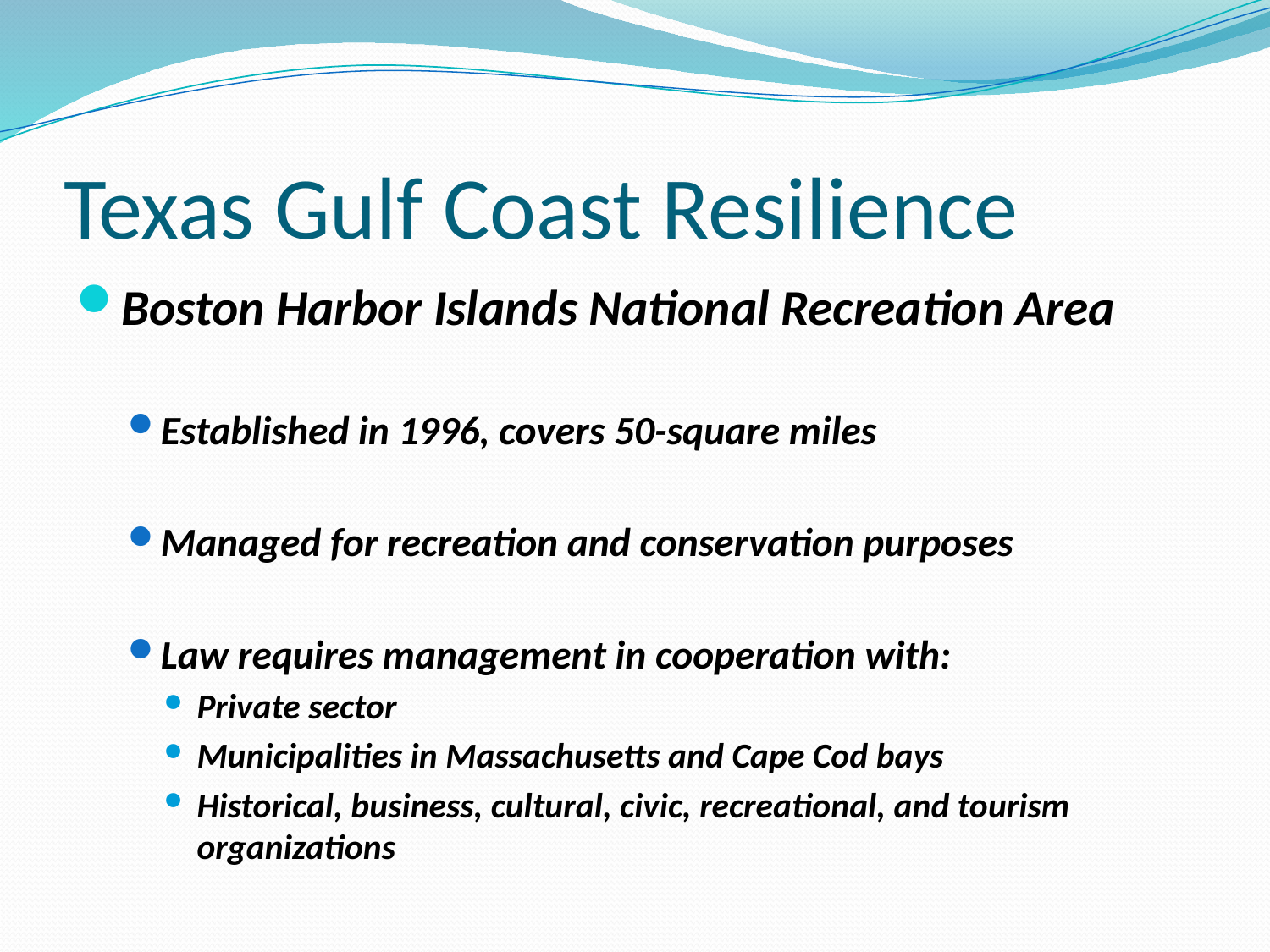

# Texas Gulf Coast Resilience
Boston Harbor Islands National Recreation Area

Established in 1996, covers 50-square miles

Managed for recreation and conservation purposes

Law requires management in cooperation with:
Private sector
Municipalities in Massachusetts and Cape Cod bays
Historical, business, cultural, civic, recreational, and tourism organizations